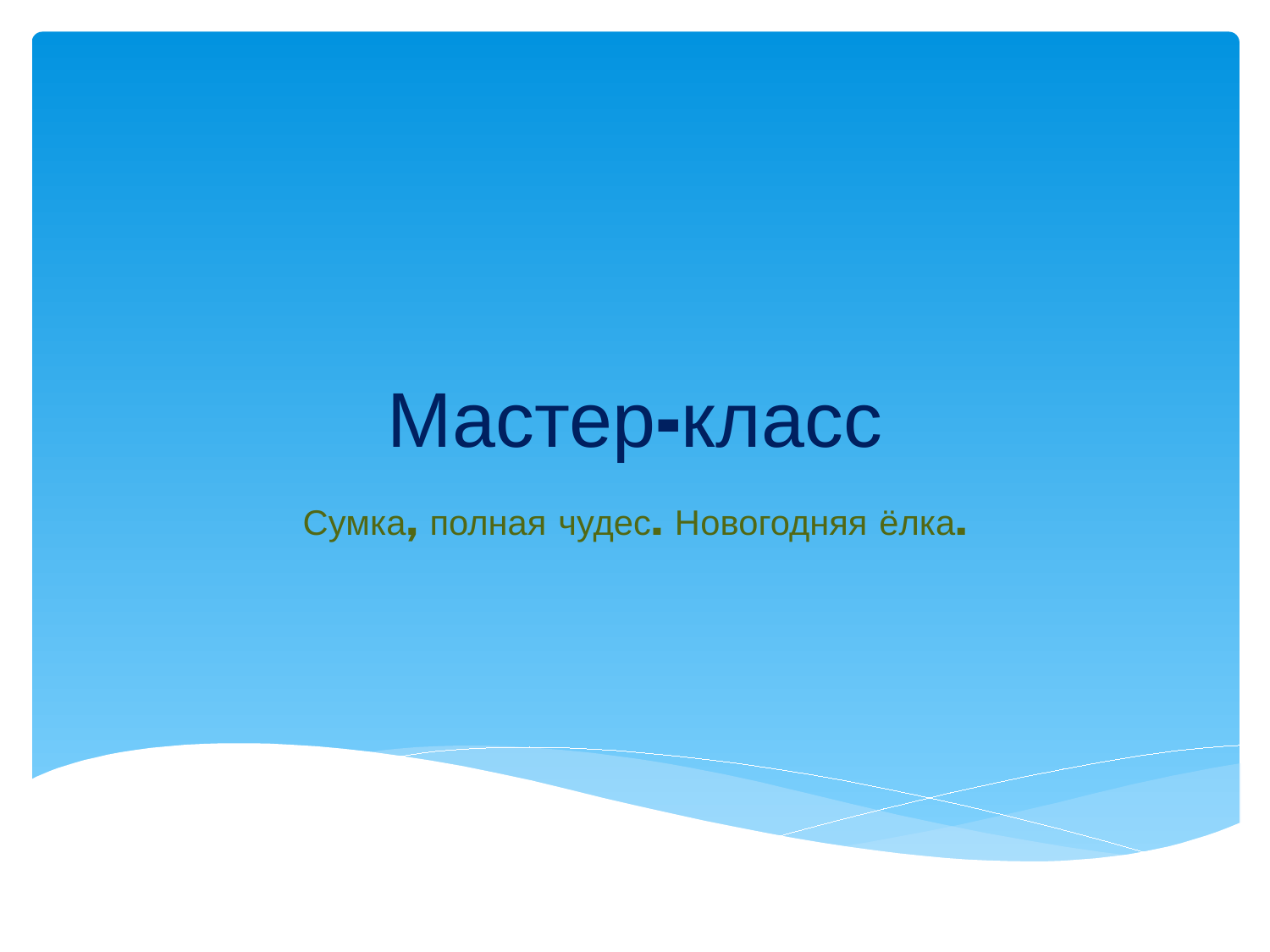

# Мастер-класс
Сумка, полная чудес. Новогодняя ёлка.